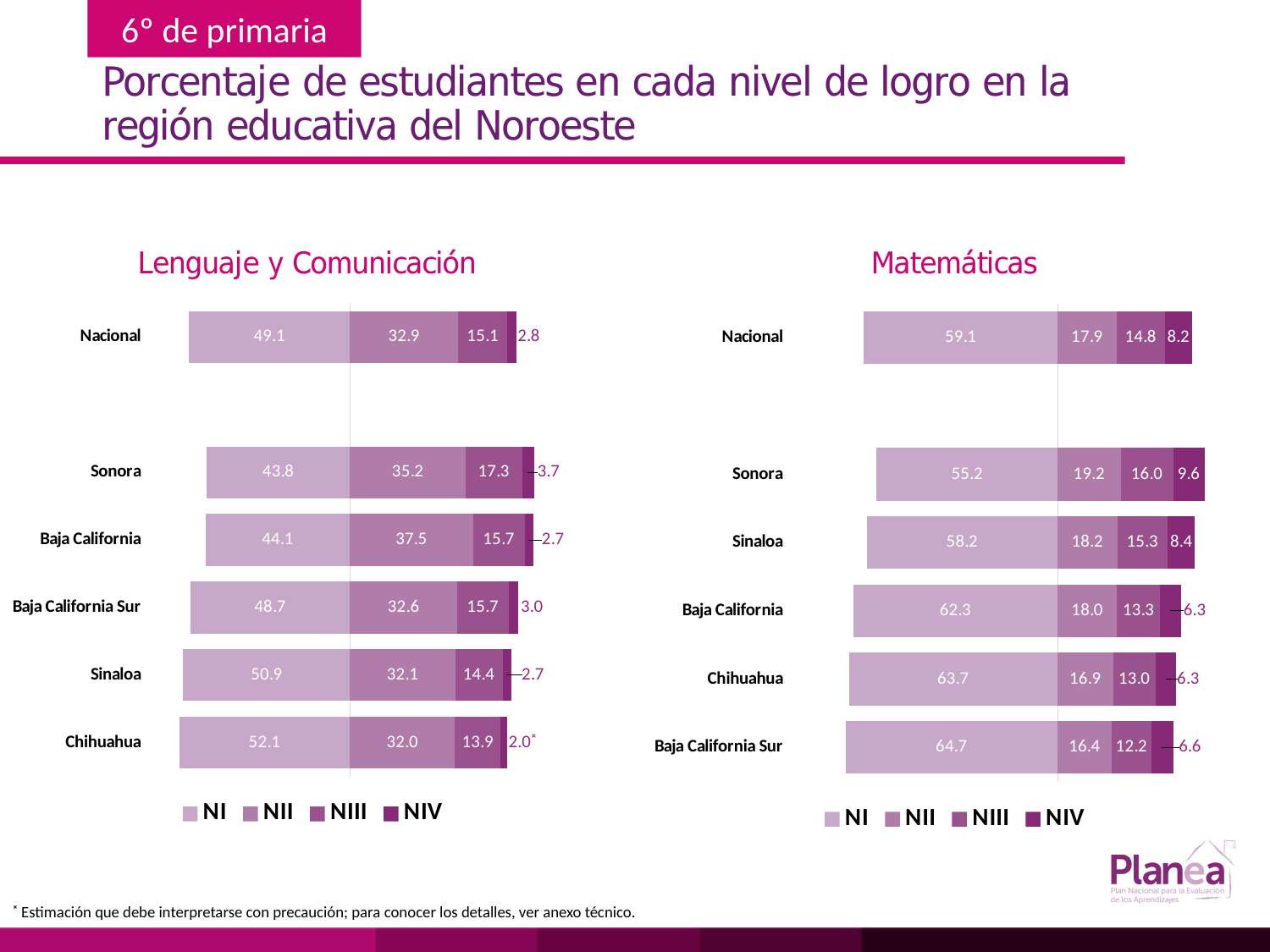

# Porcentaje de estudiantes en cada nivel de logro en la región educativa del Noroeste

Lenguaje y Comunicación
Matemáticas

### Chart

| Category | NI | NII | NIII | NIV |
|---|---|---|---|---|
| Chihuahua | -52.1 | 32.0 | 13.9 | 2.0 |
| Sinaloa | -50.9 | 32.1 | 14.4 | 2.7 |
| Baja California Sur | -48.7 | 32.6 | 15.7 | 3.0 |
| Baja California | -44.1 | 37.5 | 15.7 | 2.7 |
| Sonora | -43.8 | 35.2 | 17.3 | 3.7 |
|  | None | None | None | None |
| Nacional | -49.1 | 32.9 | 15.1 | 2.8 |

### Chart

| Category | NI | NII | NIII | NIV |
|---|---|---|---|---|
| Baja California Sur | -64.7 | 16.4 | 12.2 | 6.6 |
| Chihuahua | -63.7 | 16.9 | 13.0 | 6.3 |
| Baja California | -62.3 | 18.0 | 13.3 | 6.3 |
| Sinaloa | -58.2 | 18.2 | 15.3 | 8.4 |
| Sonora | -55.2 | 19.2 | 16.0 | 9.6 |
|  | None | None | None | None |
| Nacional | -59.1 | 17.9 | 14.8 | 8.2 |
˟ Estimación que debe interpretarse con precaución; para conocer los detalles, ver anexo técnico.